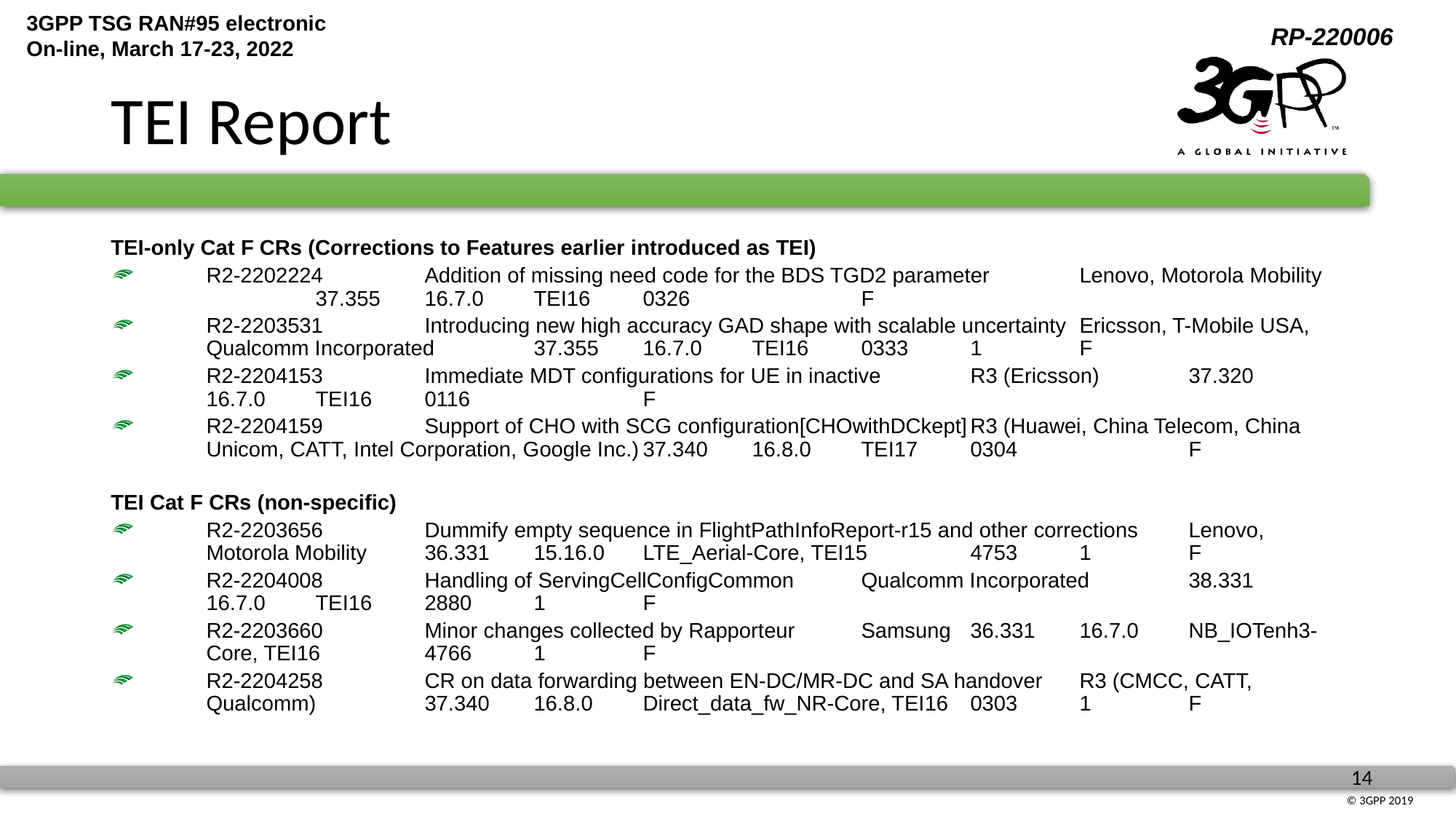

# TEI Report
TEI-only Cat F CRs (Corrections to Features earlier introduced as TEI)
R2-2202224	Addition of missing need code for the BDS TGD2 parameter	Lenovo, Motorola Mobility	37.355	16.7.0	TEI16	0326		F
R2-2203531	Introducing new high accuracy GAD shape with scalable uncertainty	Ericsson, T-Mobile USA, Qualcomm Incorporated	37.355	16.7.0	TEI16	0333	1	F
R2-2204153	Immediate MDT configurations for UE in inactive	R3 (Ericsson)	37.320	16.7.0	TEI16	0116		F
R2-2204159	Support of CHO with SCG configuration[CHOwithDCkept]	R3 (Huawei, China Telecom, China Unicom, CATT, Intel Corporation, Google Inc.)	37.340	16.8.0	TEI17	0304		F

TEI Cat F CRs (non-specific)
R2-2203656	Dummify empty sequence in FlightPathInfoReport-r15 and other corrections	Lenovo, Motorola Mobility	36.331	15.16.0	LTE_Aerial-Core, TEI15	4753	1	F
R2-2204008	Handling of ServingCellConfigCommon	Qualcomm Incorporated	38.331	16.7.0	TEI16	2880	1	F
R2-2203660	Minor changes collected by Rapporteur	Samsung	36.331	16.7.0	NB_IOTenh3-Core, TEI16	4766	1	F
R2-2204258	CR on data forwarding between EN-DC/MR-DC and SA handover	R3 (CMCC, CATT, Qualcomm)	37.340	16.8.0	Direct_data_fw_NR-Core, TEI16	0303	1	F